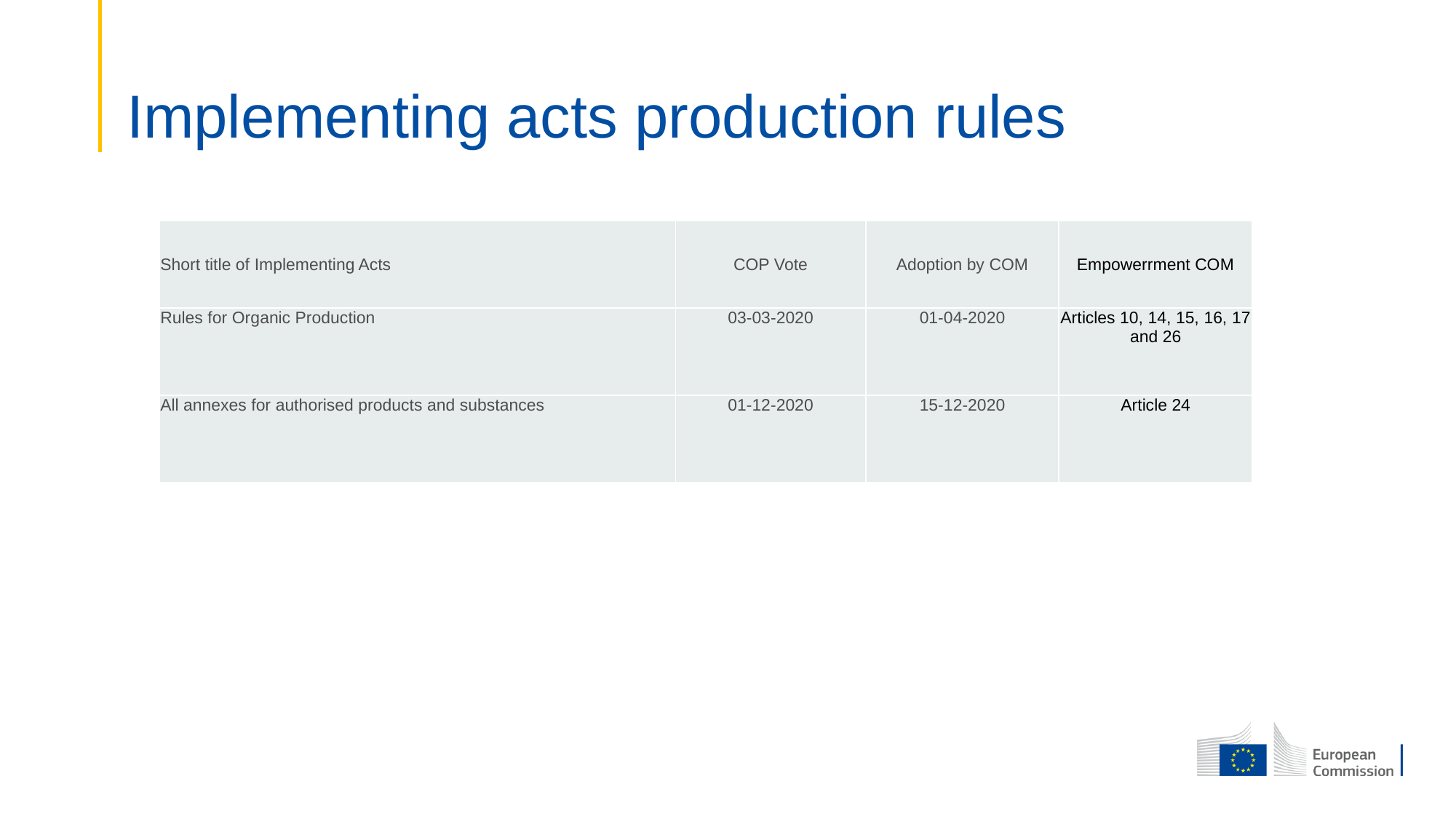

# Implementing acts production rules
| Short title of Implementing Acts | COP Vote | Adoption by COM | Empowerrment COM |
| --- | --- | --- | --- |
| Rules for Organic Production | 03-03-2020 | 01-04-2020 | Articles 10, 14, 15, 16, 17 and 26 |
| All annexes for authorised products and substances | 01-12-2020 | 15-12-2020 | Article 24 |